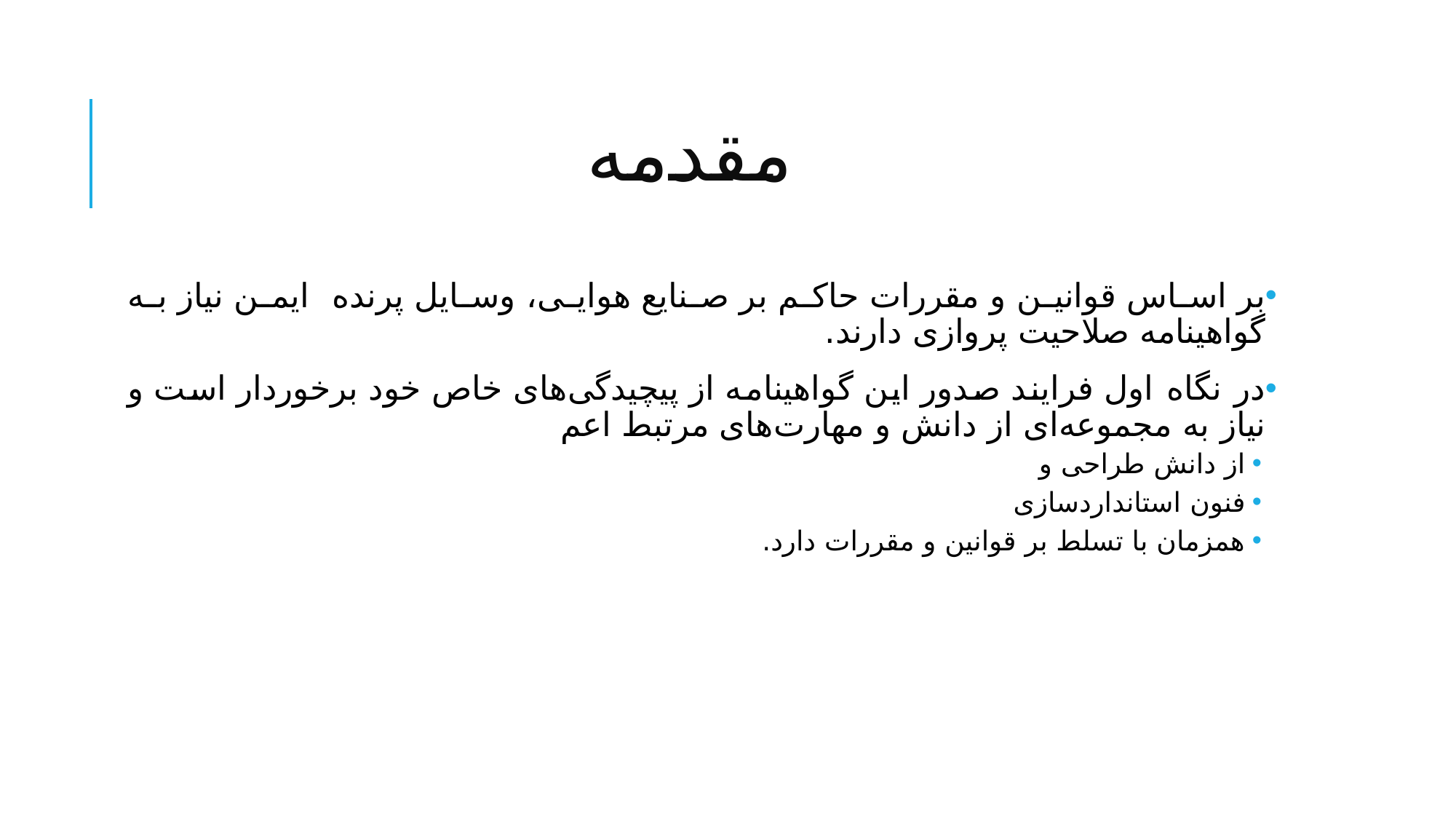

# مقدمه
بر اساس قوانین و مقررات حاکم بر صنایع هوایی، وسایل پرنده ایمن نیاز به گواهینامه صلاحیت پروازی دارند.
در نگاه اول فرایند صدور این گواهینامه از پیچیدگی‌های خاص خود برخوردار است و نیاز به مجموعه‌ای از دانش و مهارت‌های مرتبط اعم
از دانش طراحی و
فنون استانداردسازی
همزمان با تسلط بر قوانین و مقررات دارد.